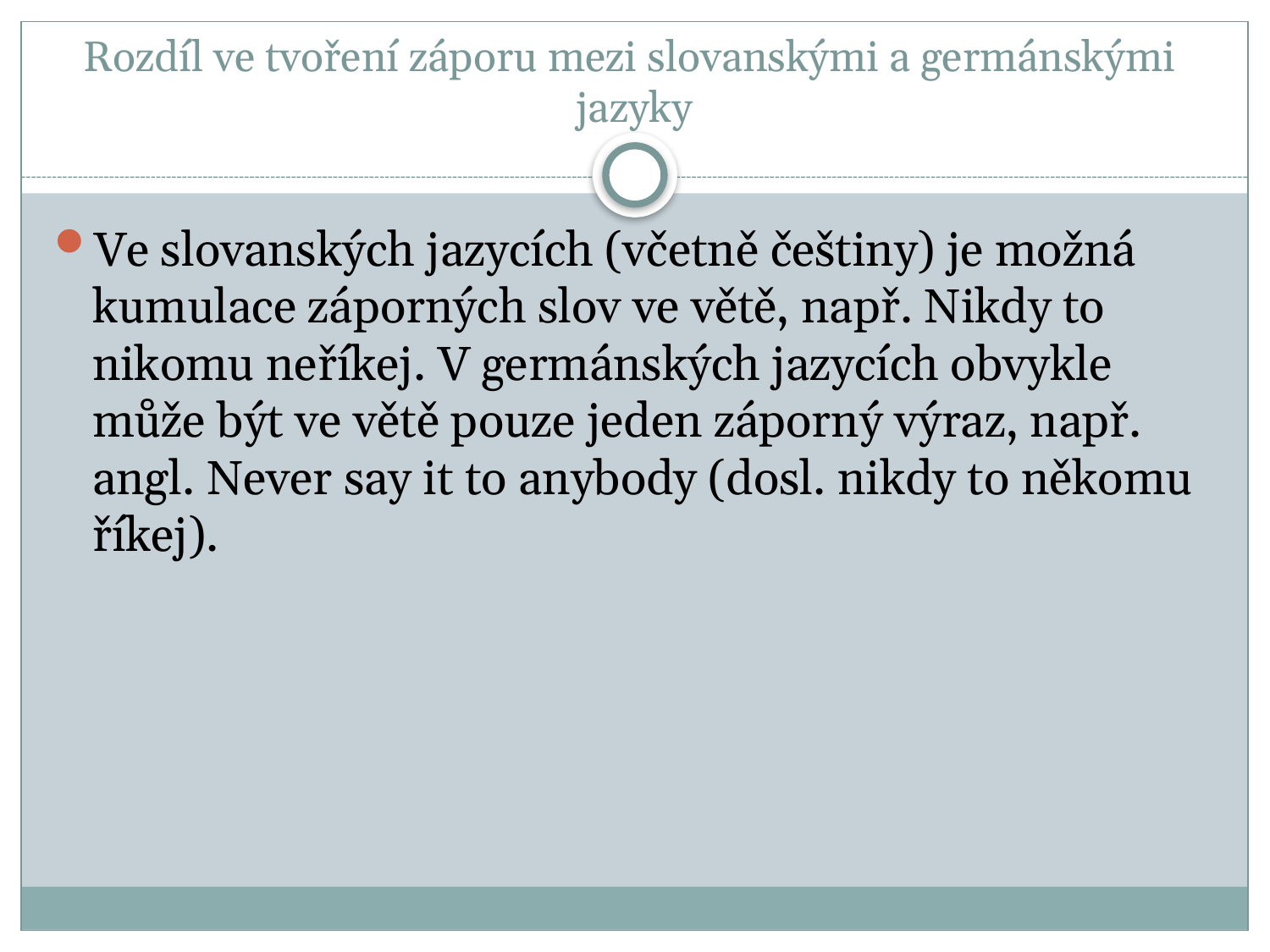

# Rozdíl ve tvoření záporu mezi slovanskými a germánskými  jazyky
Ve slovanských jazycích (včetně češtiny) je možná kumulace záporných slov ve větě, např. Nikdy to nikomu neříkej. V germánských jazycích obvykle může být ve větě pouze jeden záporný výraz, např. angl. Never say it to anybody (dosl. nikdy to někomu říkej).